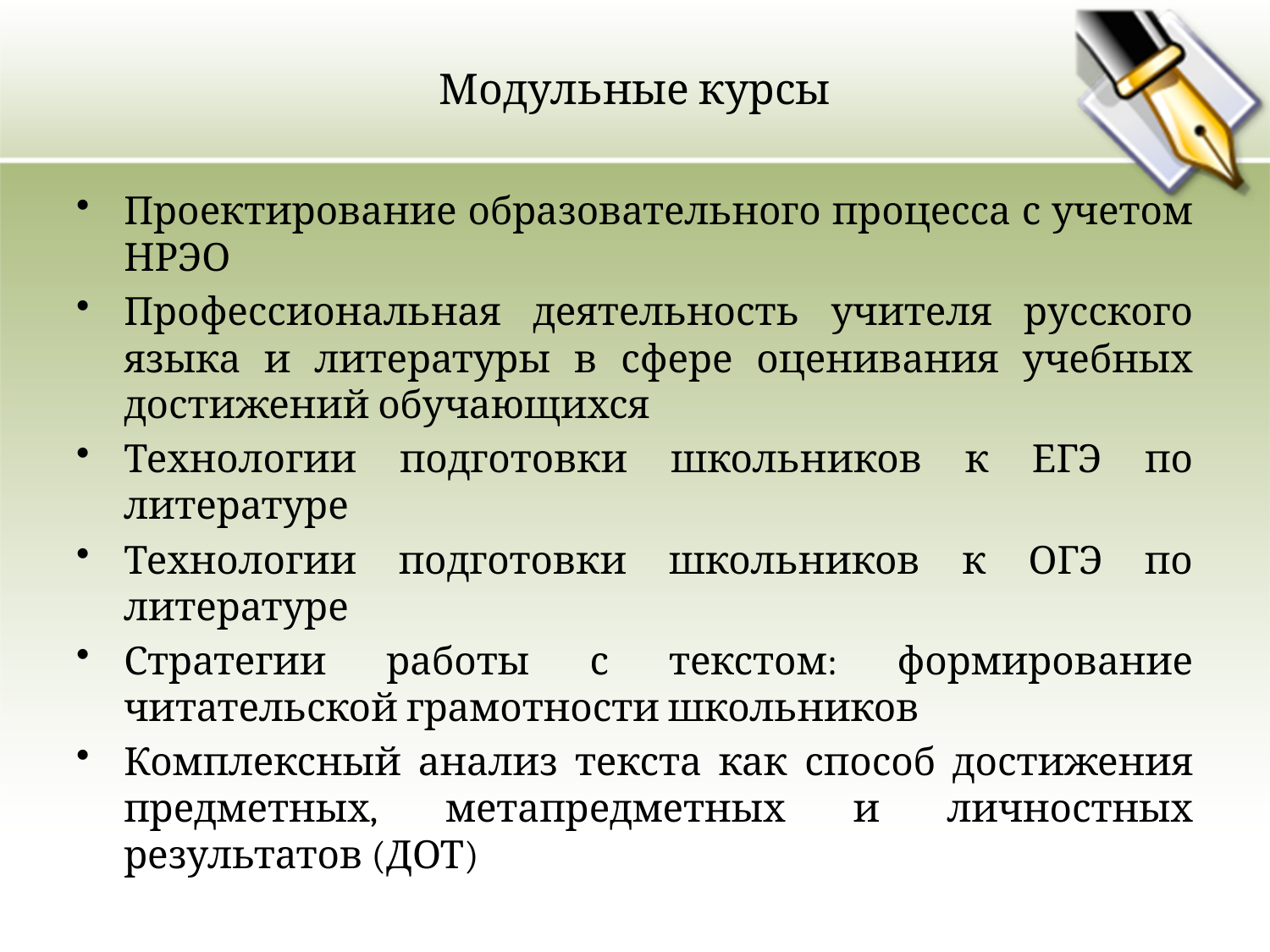

# Модульные курсы
Проектирование образовательного процесса с учетом НРЭО
Профессиональная деятельность учителя русского языка и литературы в сфере оценивания учебных достижений обучающихся
Технологии подготовки школьников к ЕГЭ по литературе
Технологии подготовки школьников к ОГЭ по литературе
Стратегии работы с текстом: формирование читательской грамотности школьников
Комплексный анализ текста как способ достижения предметных, метапредметных и личностных результатов (ДОТ)